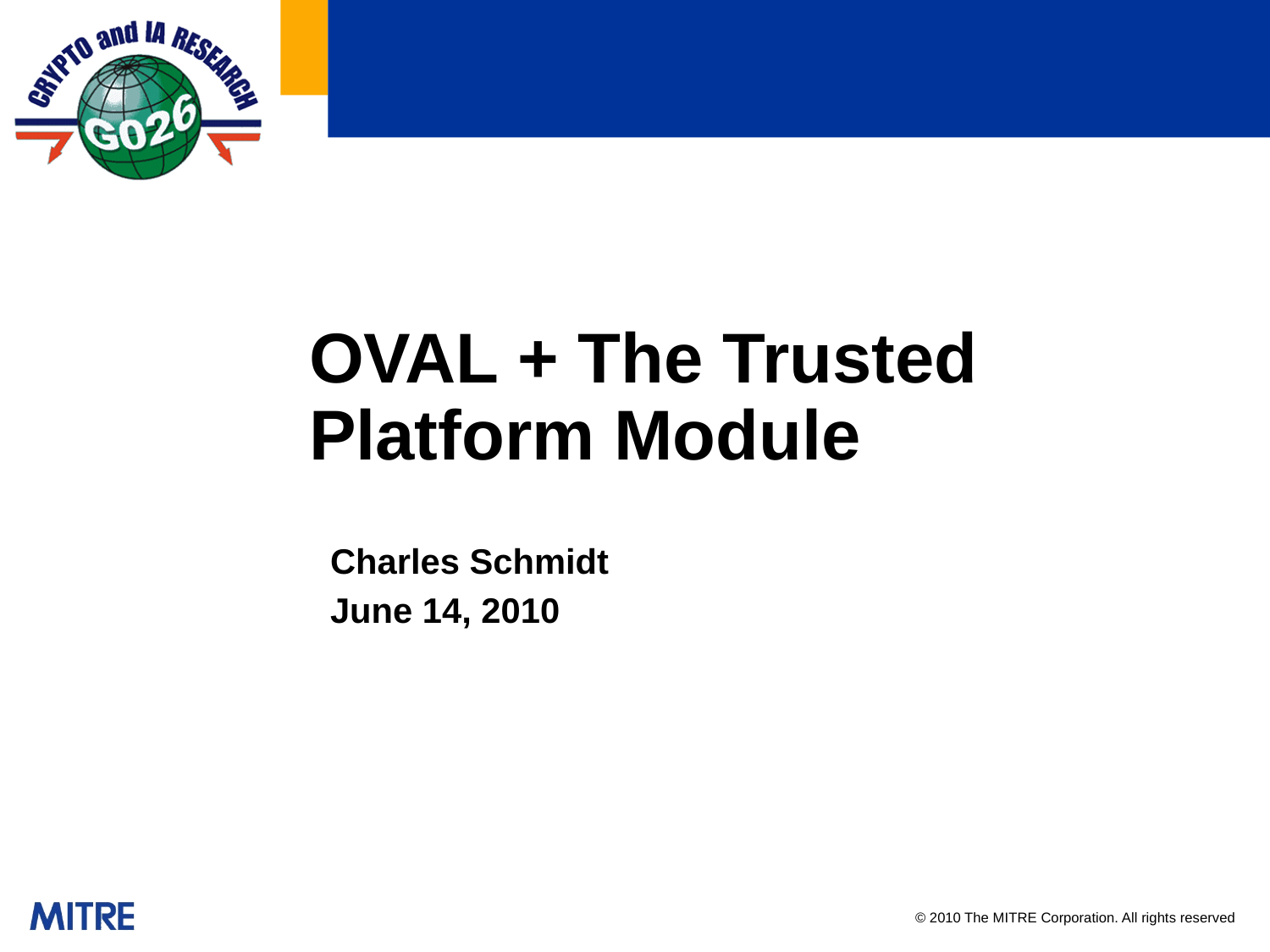

# OVAL + The Trusted Platform Module
Charles Schmidt
June 14, 2010